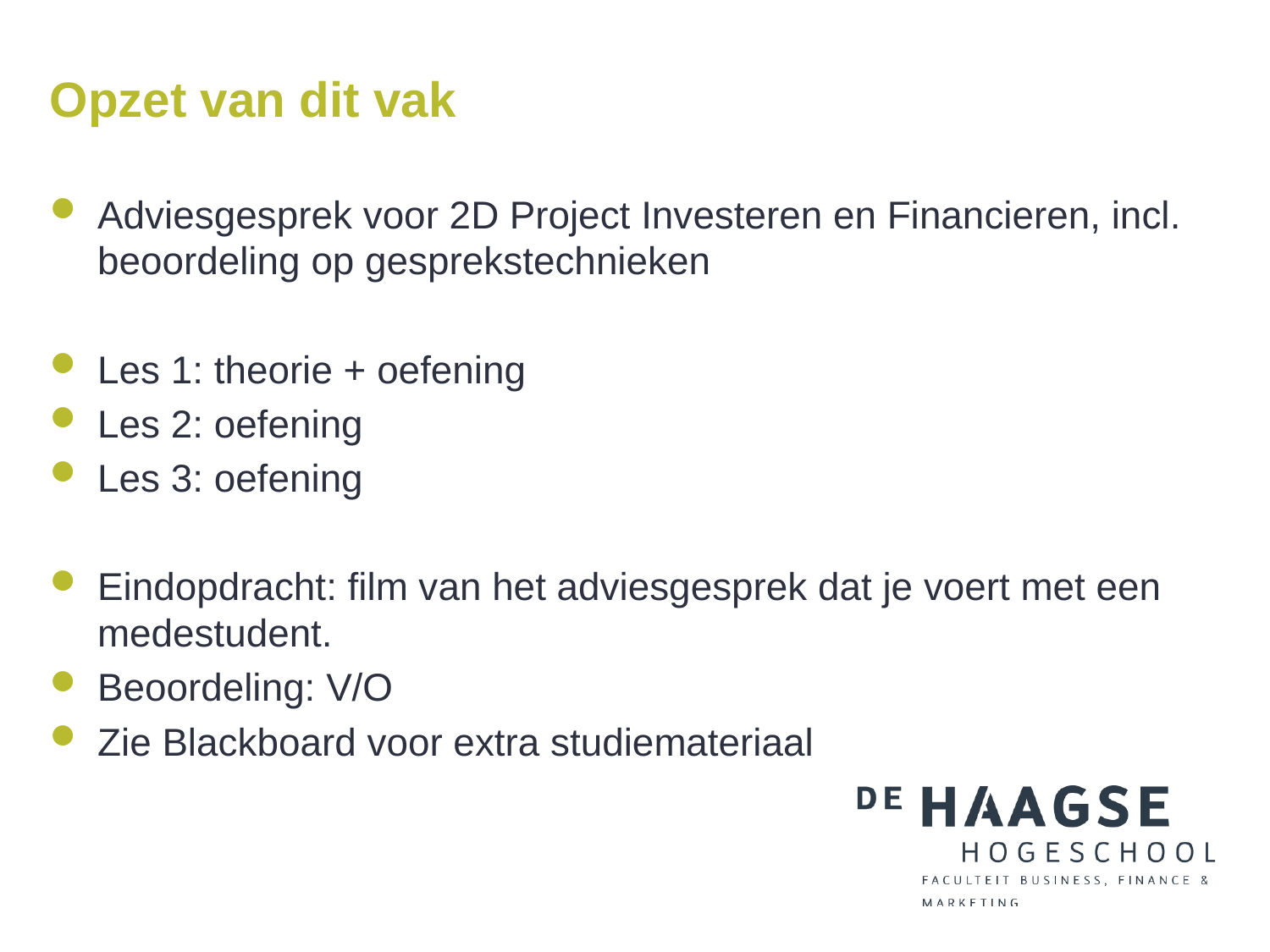

# Opzet van dit vak
Adviesgesprek voor 2D Project Investeren en Financieren, incl. beoordeling op gesprekstechnieken

Les 1: theorie + oefening
Les 2: oefening
Les 3: oefening

Eindopdracht: film van het adviesgesprek dat je voert met een medestudent.
Beoordeling: V/O
Zie Blackboard voor extra studiemateriaal